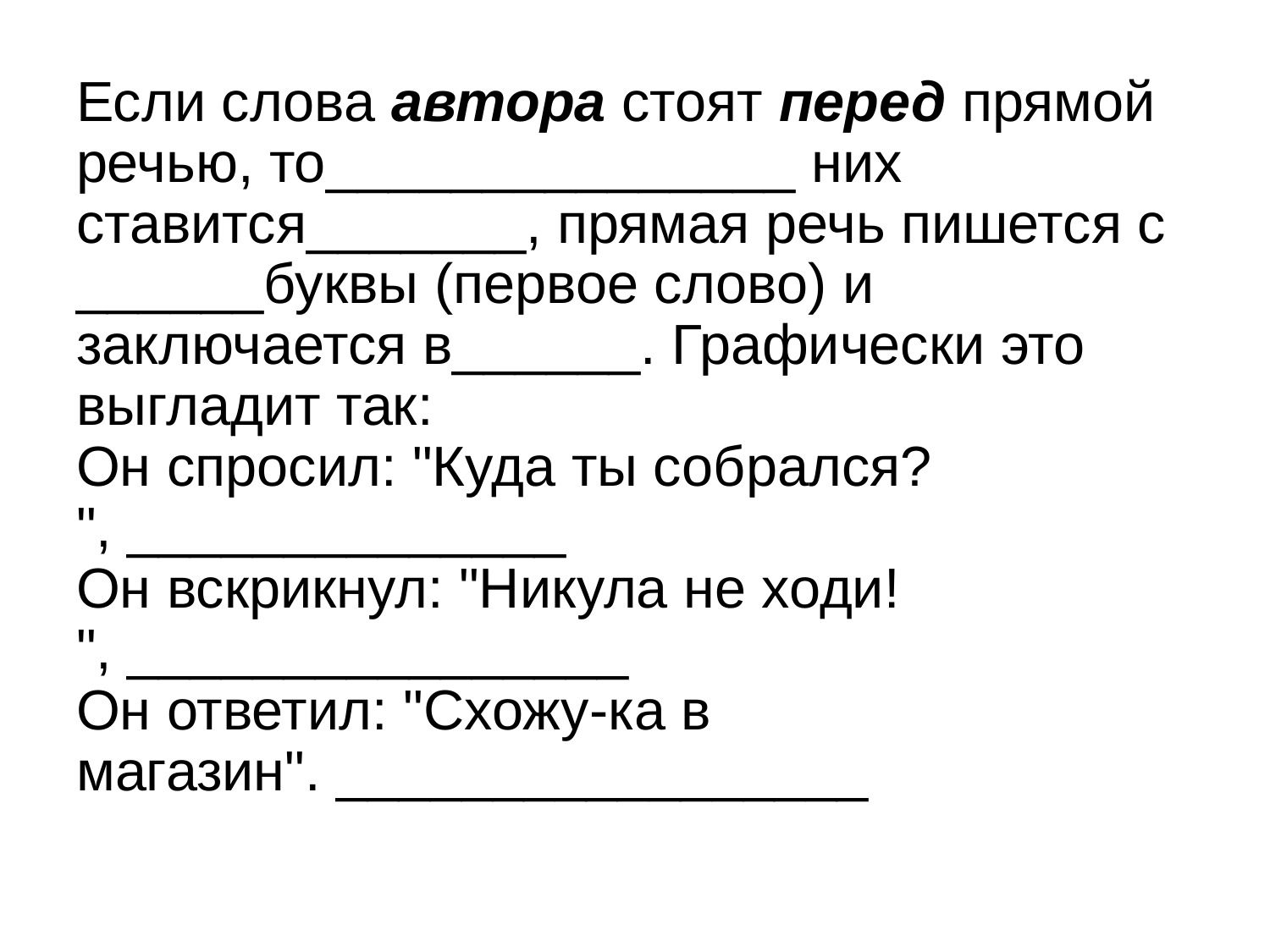

Если слова автора стоят перед прямой речью, то_______________ них ставится_______, прямая речь пишется с ______буквы (первое слово) и заключается в______. Графически это выгладит так: 
Он спросил: "Куда ты собрался? ", ______________
Он вскрикнул: "Никула не ходи! ", ________________
Он ответил: "Схожу-ка в магазин". _________________